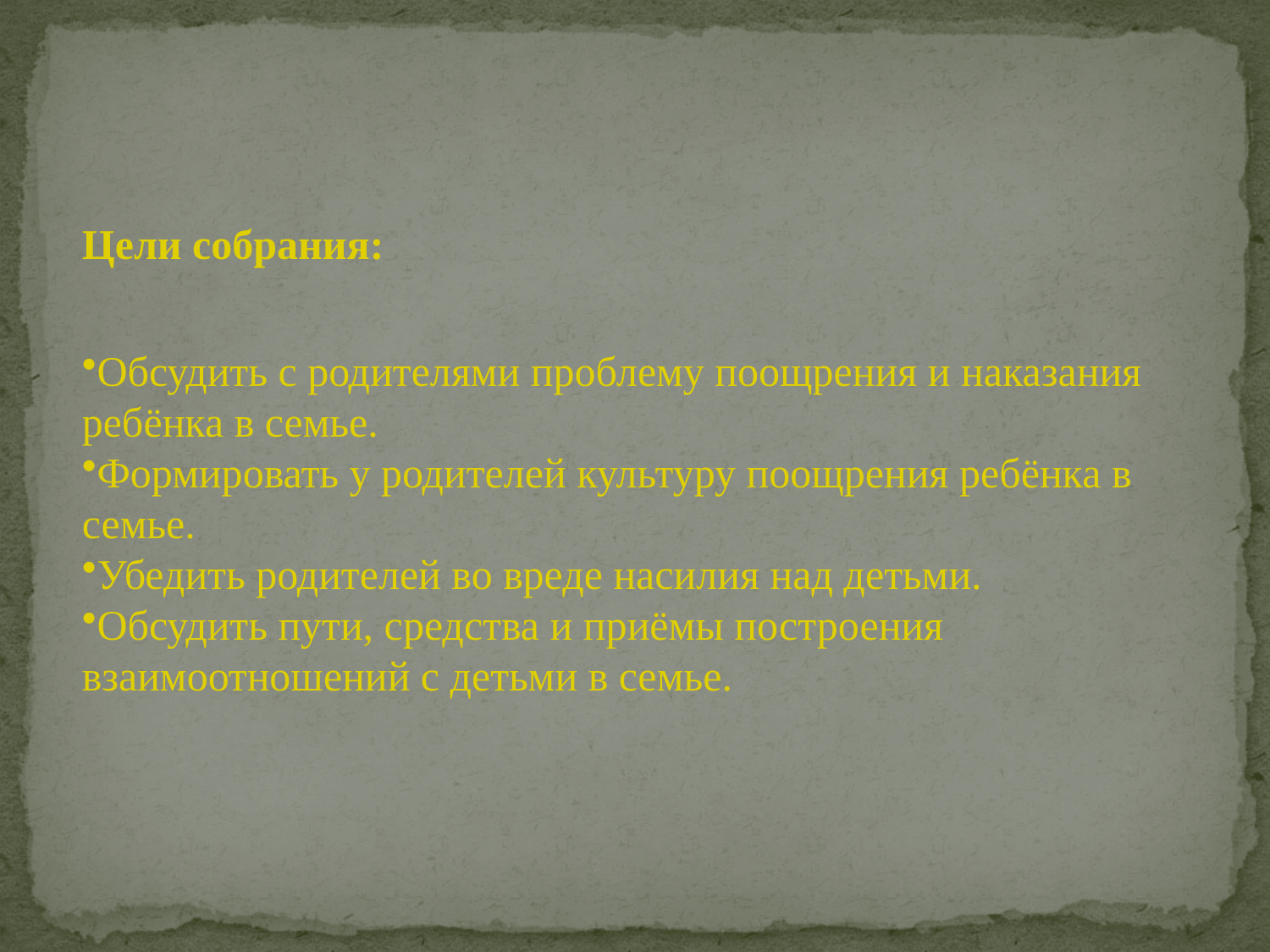

Цели собрания:

Обсудить с родителями проблему поощрения и наказания ребёнка в семье.
Формировать у родителей культуру поощрения ребёнка в семье.
Убедить родителей во вреде насилия над детьми.
Обсудить пути, средства и приёмы построения взаимоотношений с детьми в семье.